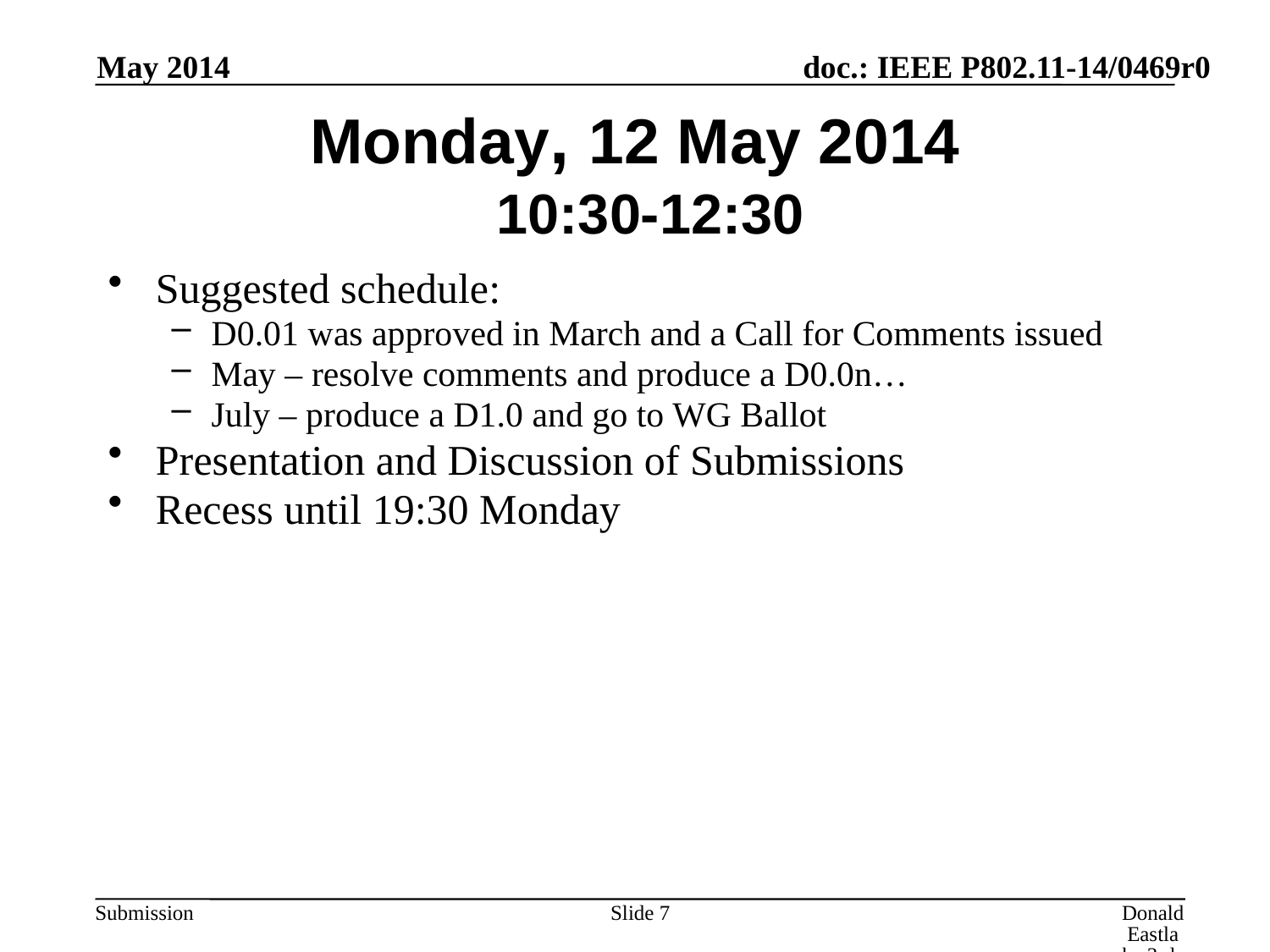

May 2014
# Monday, 12 May 2014 10:30-12:30
Suggested schedule:
D0.01 was approved in March and a Call for Comments issued
May – resolve comments and produce a D0.0n…
July – produce a D1.0 and go to WG Ballot
Presentation and Discussion of Submissions
Recess until 19:30 Monday

Slide 7
Donald Eastlake 3rd, Huawei Technologies